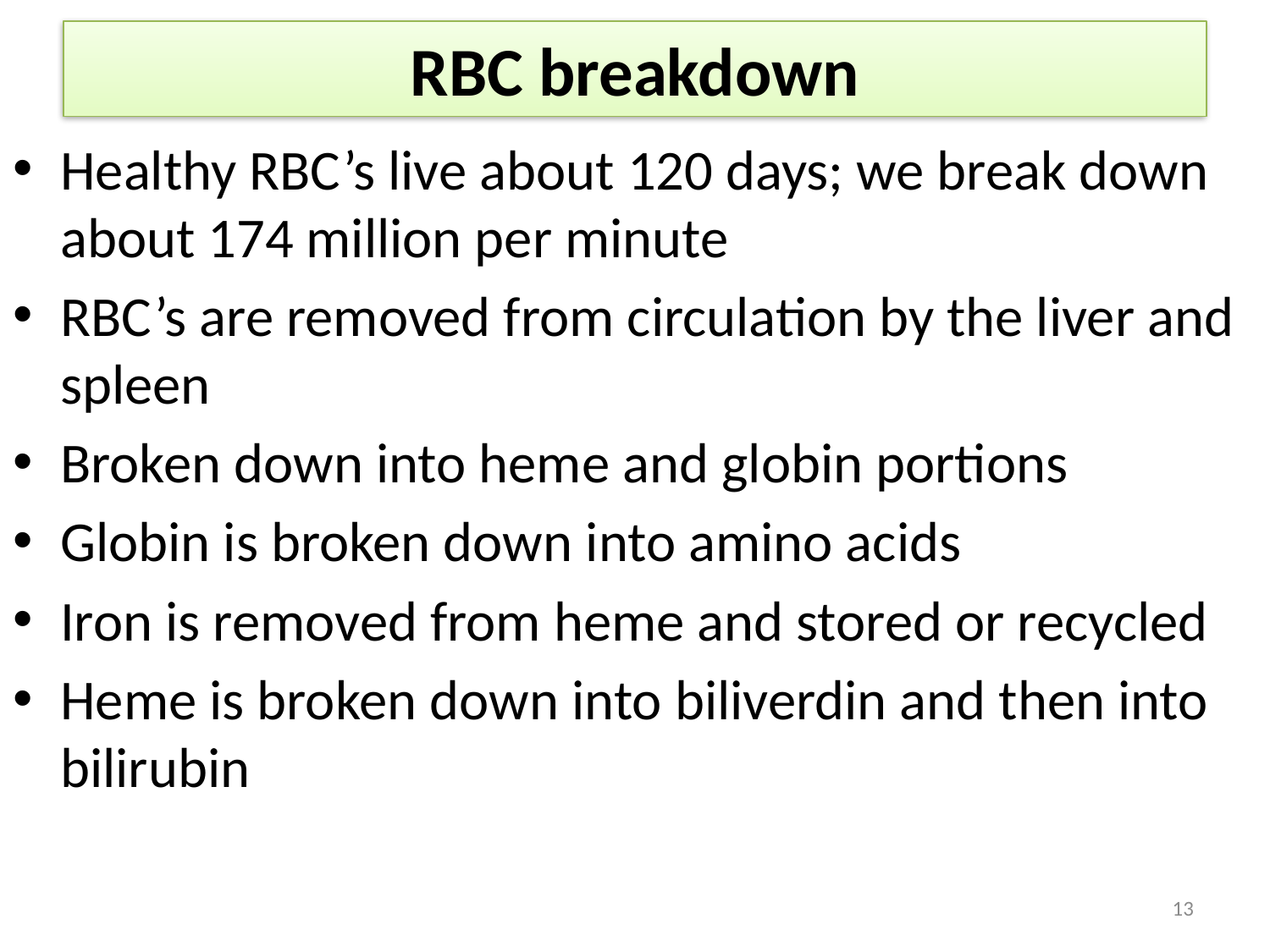

# RBC breakdown
Healthy RBC’s live about 120 days; we break down about 174 million per minute
RBC’s are removed from circulation by the liver and spleen
Broken down into heme and globin portions
Globin is broken down into amino acids
Iron is removed from heme and stored or recycled
Heme is broken down into biliverdin and then into bilirubin
13